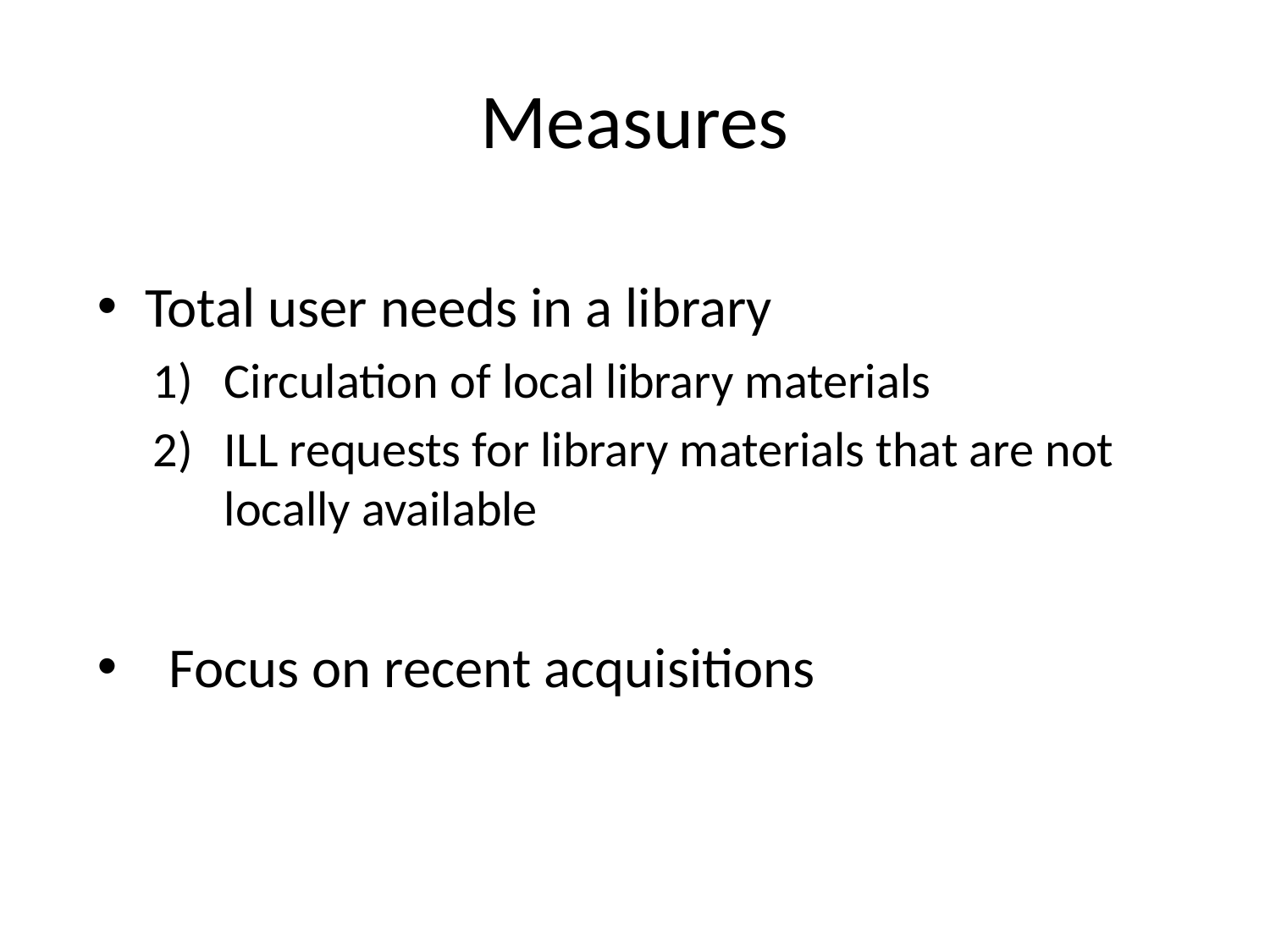

# Measures
Total user needs in a library
Circulation of local library materials
ILL requests for library materials that are not locally available

Focus on recent acquisitions